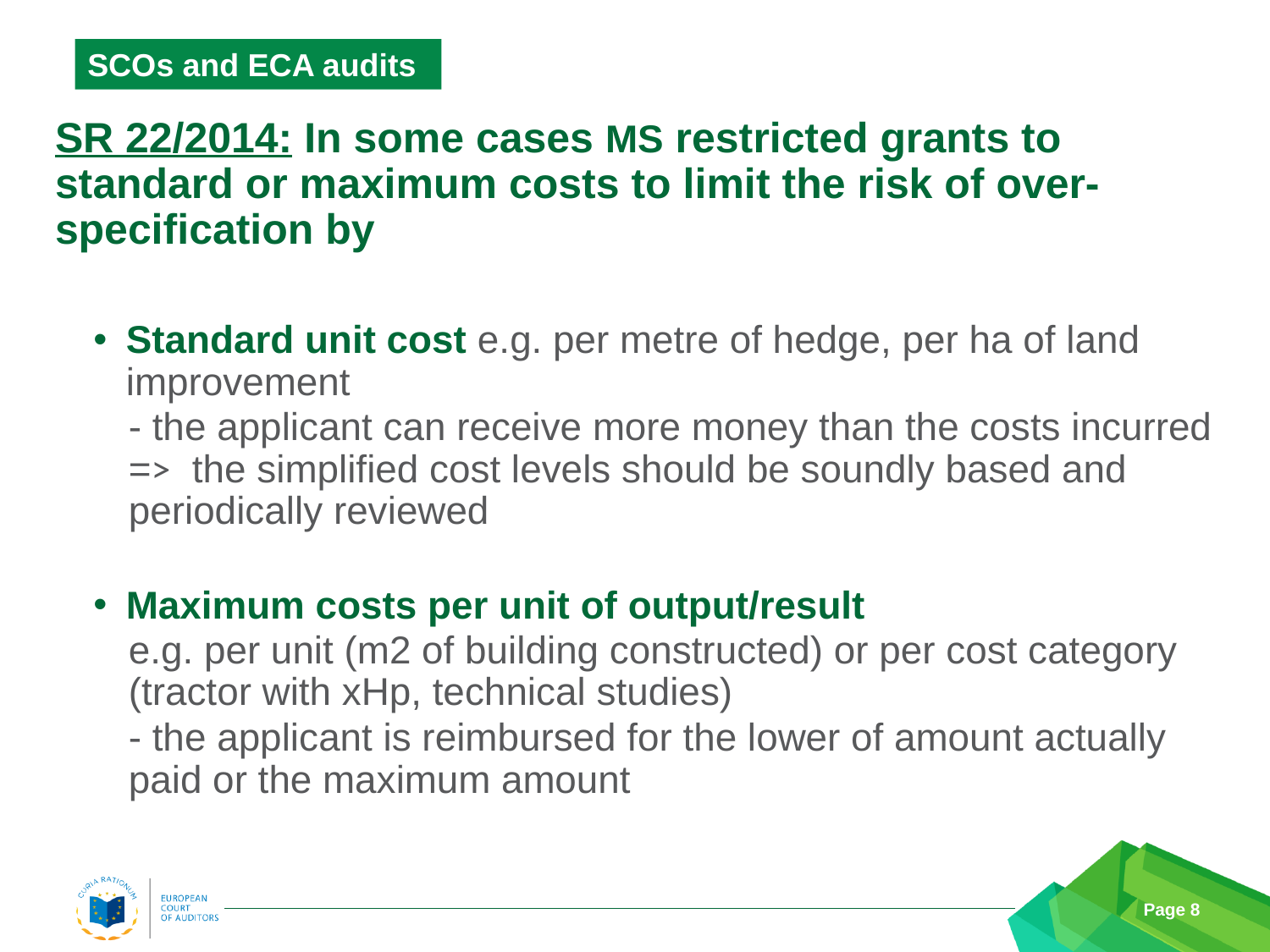

SCOs and ECA audits
SR 22/2014: In some cases MS restricted grants to standard or maximum costs to limit the risk of over-specification by

Standard unit cost e.g. per metre of hedge, per ha of land improvement
- the applicant can receive more money than the costs incurred =>  the simplified cost levels should be soundly based and periodically reviewed

Maximum costs per unit of output/result
e.g. per unit (m2 of building constructed) or per cost category (tractor with xHp, technical studies)
- the applicant is reimbursed for the lower of amount actually paid or the maximum amount
Page 8